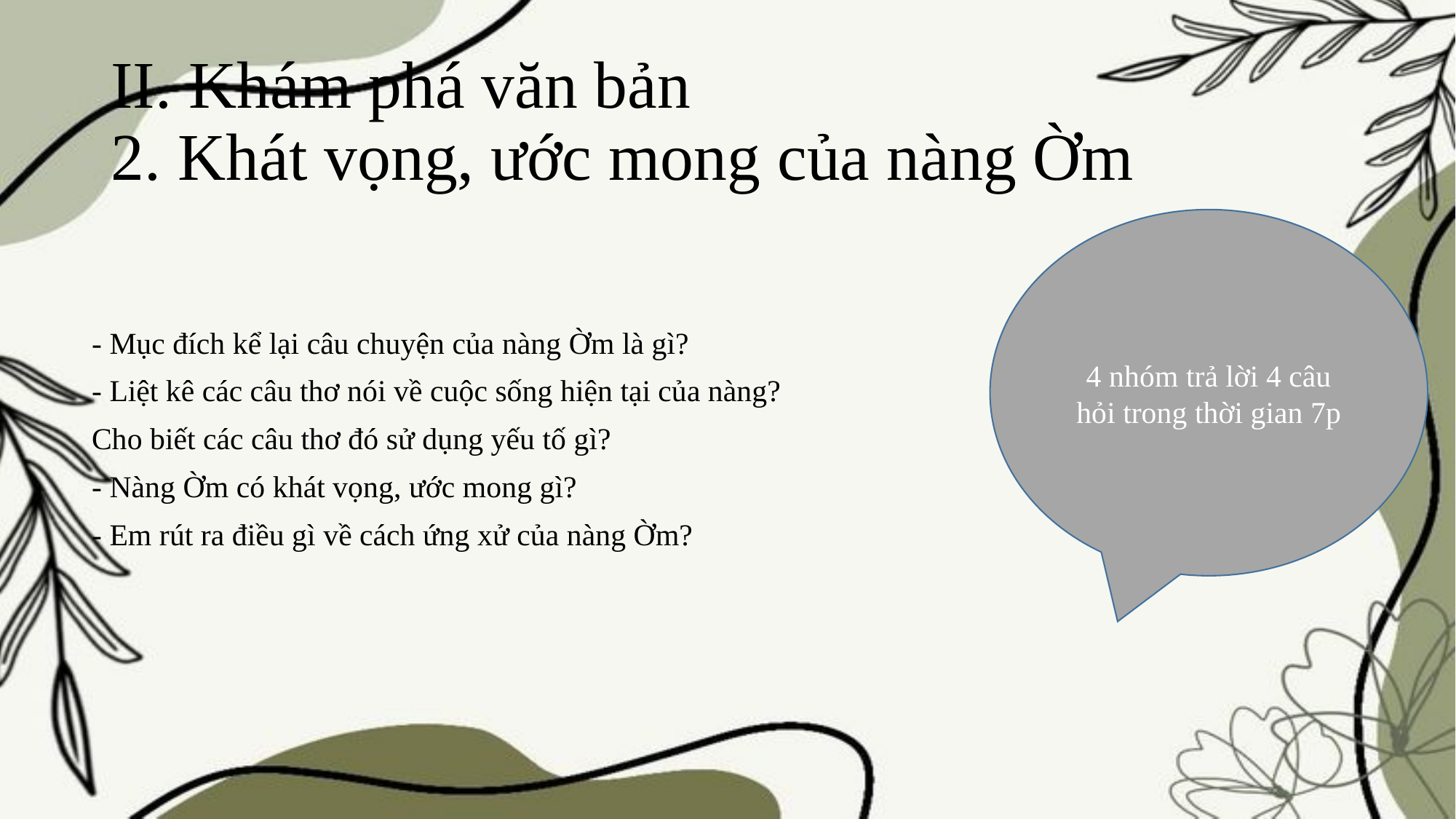

# II. Khám phá văn bản 2. Khát vọng, ước mong của nàng Ờm
4 nhóm trả lời 4 câu hỏi trong thời gian 7p
- Mục đích kể lại câu chuyện của nàng Ờm là gì?
- Liệt kê các câu thơ nói về cuộc sống hiện tại của nàng?
Cho biết các câu thơ đó sử dụng yếu tố gì?
- Nàng Ờm có khát vọng, ước mong gì?
- Em rút ra điều gì về cách ứng xử của nàng Ờm?